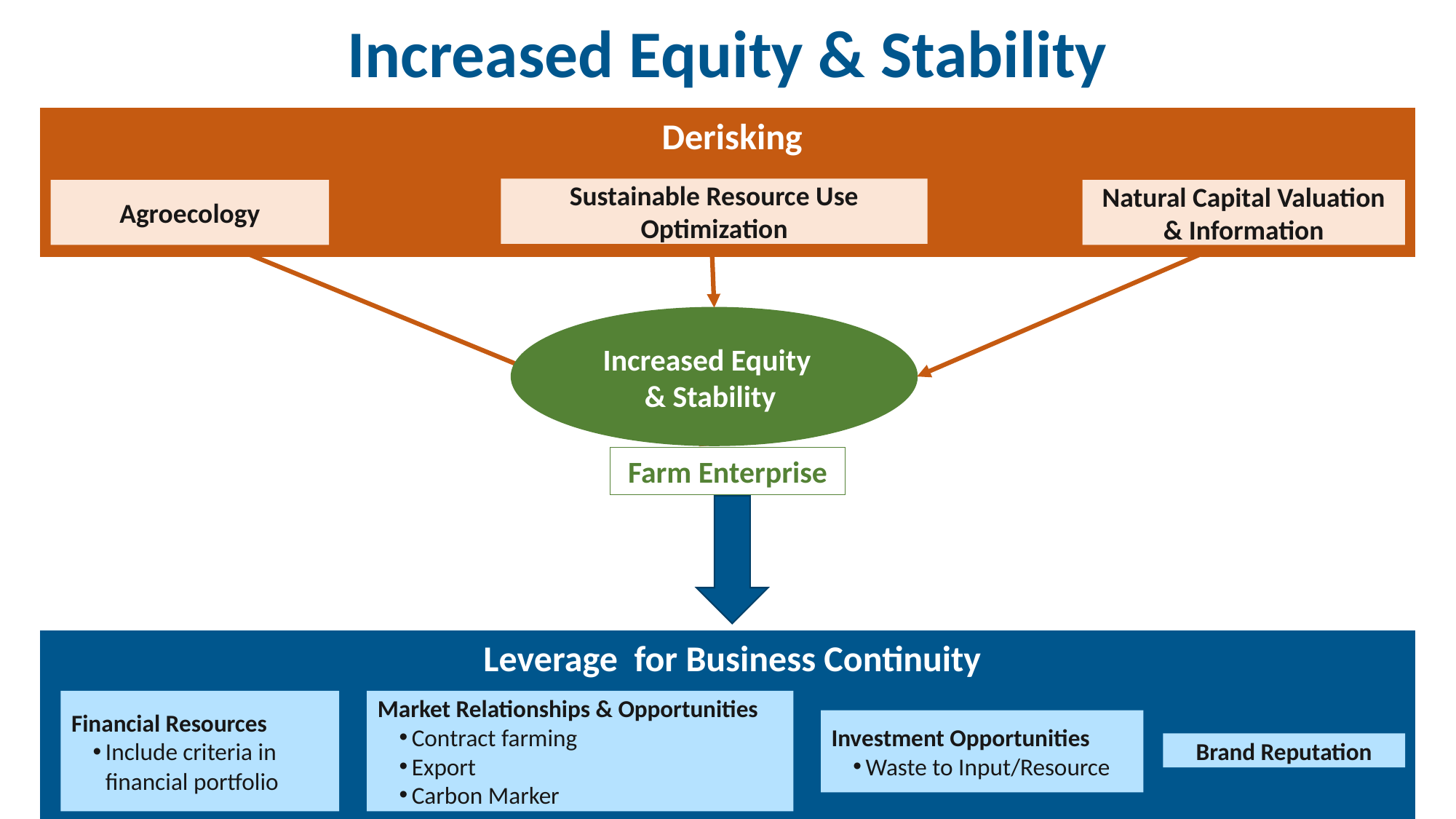

# Increased Equity & Stability
Derisking

Agroecology
Sustainable Resource Use Optimization
Natural Capital Valuation & Information

Increased Equity
& Stability
Farm Enterprise

Leverage  for Business Continuity

Financial Resources
Include criteria in financial portfolio
Market Relationships & Opportunities
Contract farming
Export
Carbon Marker
Investment Opportunities
Waste to Input/Resource
Brand Reputation